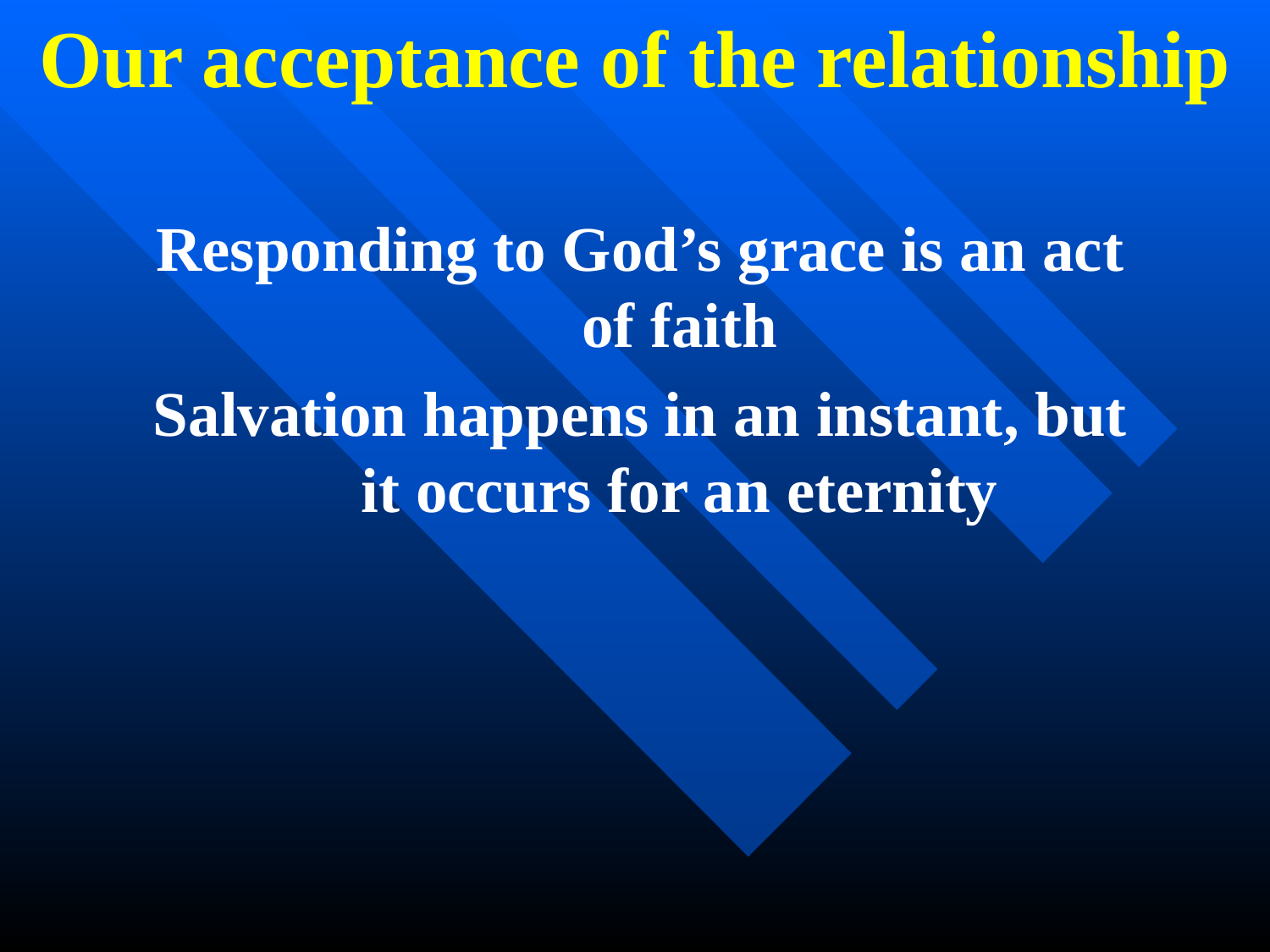

Our acceptance of the relationship
Responding to God’s grace is an act of faith
Salvation happens in an instant, but it occurs for an eternity